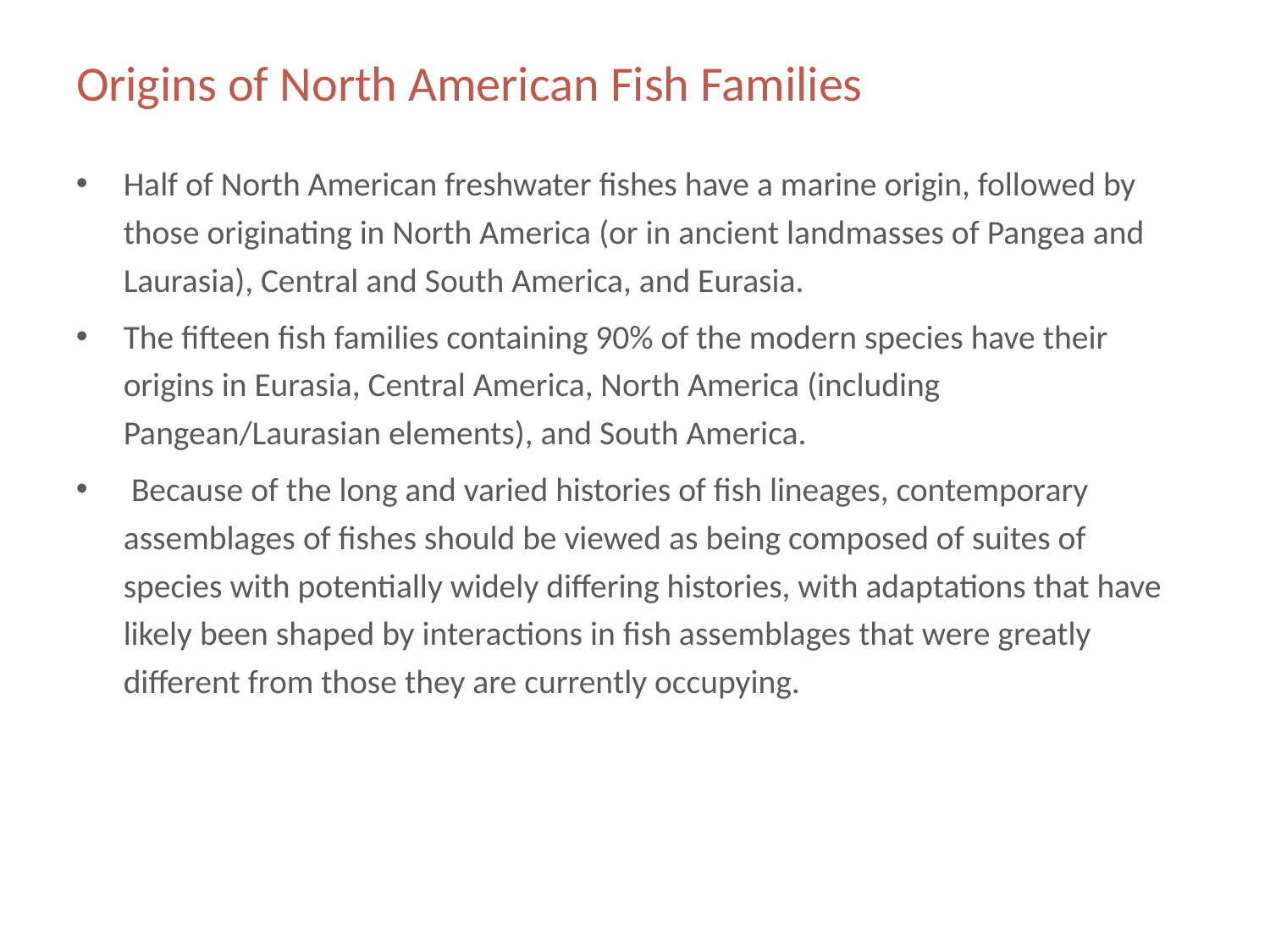

# Origins of North American Fish Families
Half of North American freshwater fishes have a marine origin, followed by those originating in North America (or in ancient landmasses of Pangea and Laurasia), Central and South America, and Eurasia.
The fifteen fish families containing 90% of the modern species have their origins in Eurasia, Central America, North America (including Pangean/Laurasian elements), and South America.
 Because of the long and varied histories of fish lineages, contemporary assemblages of fishes should be viewed as being composed of suites of species with potentially widely differing histories, with adaptations that have likely been shaped by interactions in fish assemblages that were greatly different from those they are currently occupying.